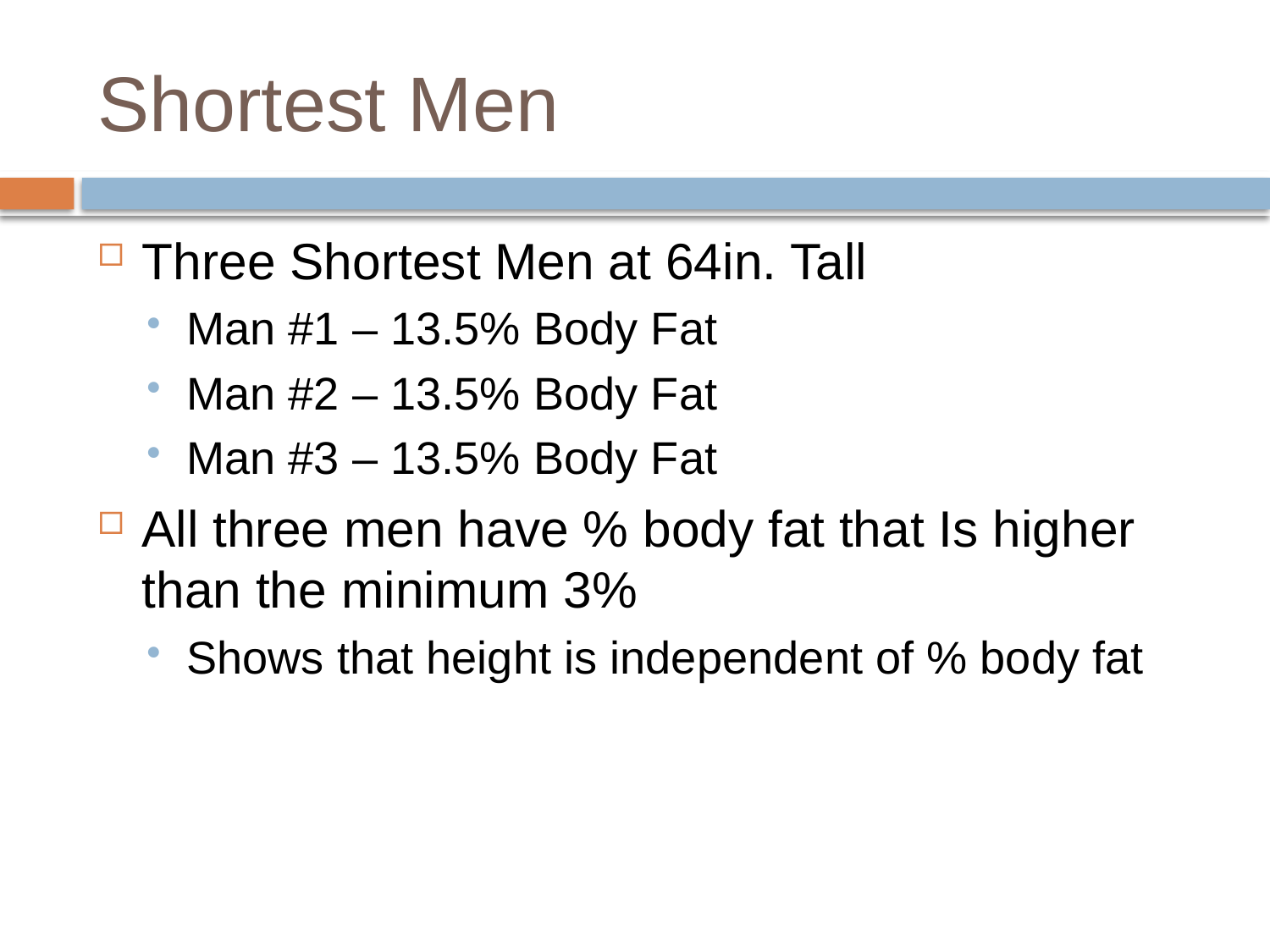

# Shortest Men
Three Shortest Men at 64in. Tall
Man #1 – 13.5% Body Fat
Man #2 – 13.5% Body Fat
Man #3 – 13.5% Body Fat
All three men have % body fat that Is higher than the minimum 3%
Shows that height is independent of % body fat